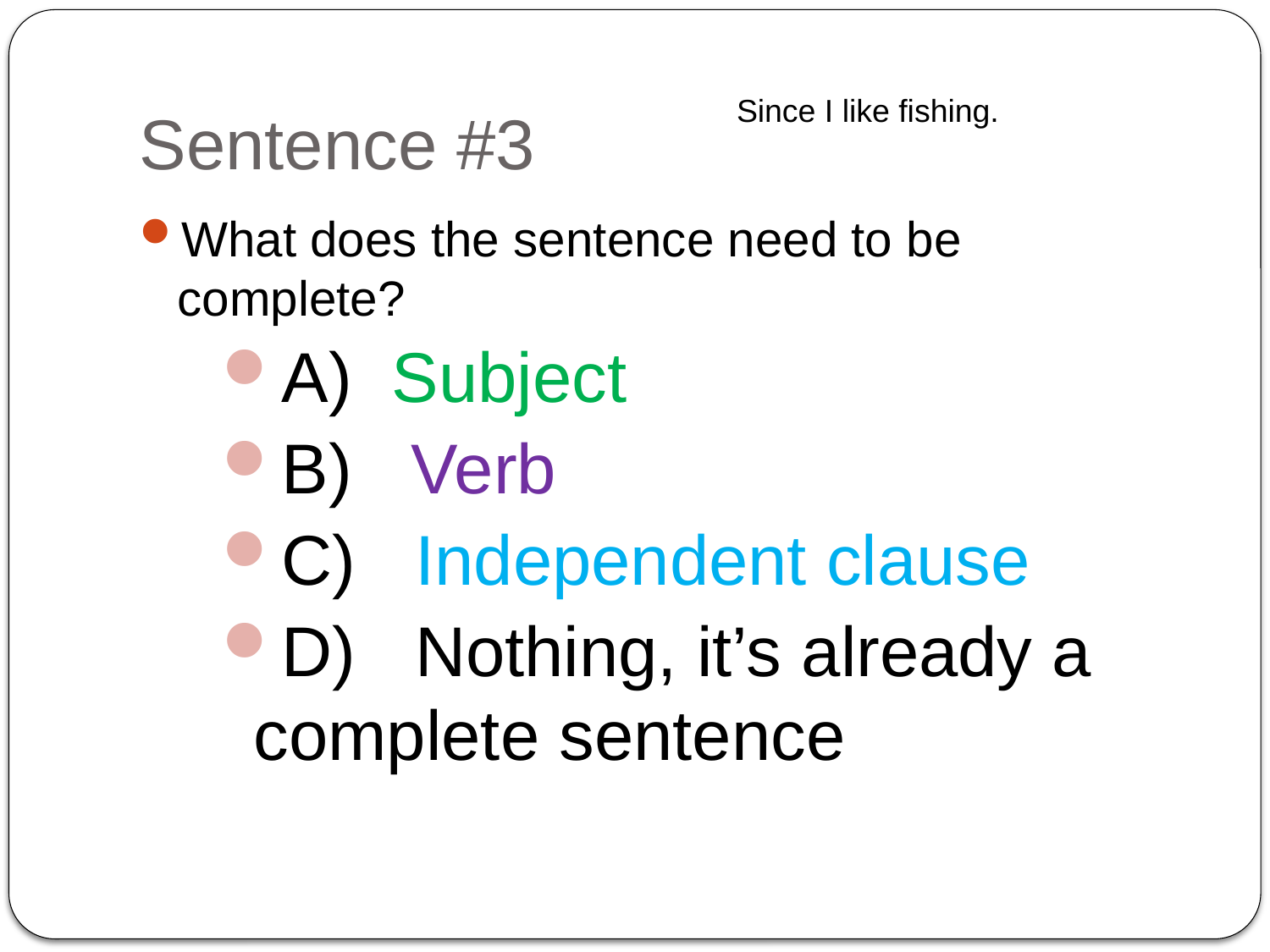

# Sentence #3
Since I like fishing.
What does the sentence need to be complete?
A)  Subject
B)   Verb
C)   Independent clause
D)   Nothing, it’s already a complete sentence